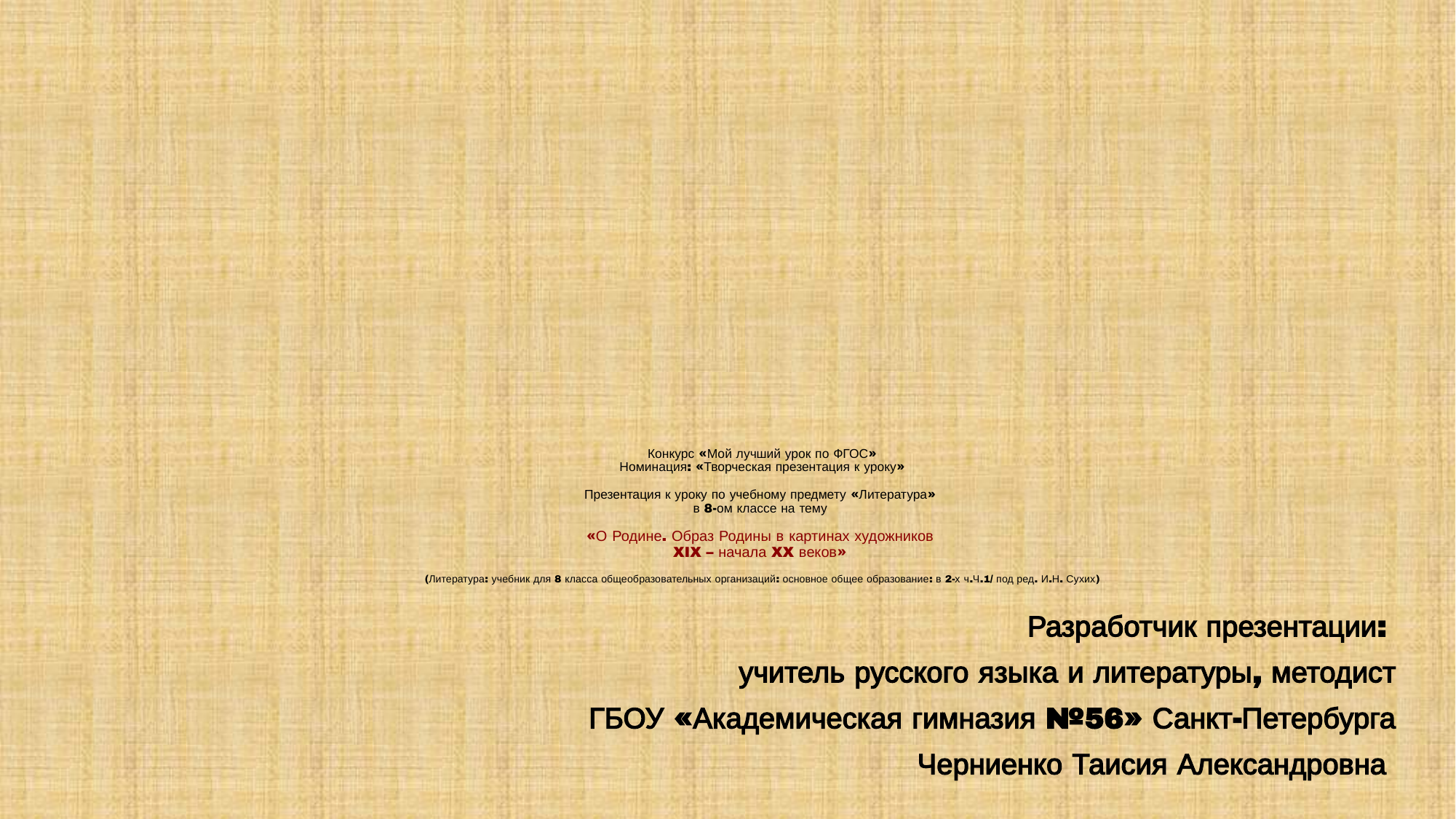

# Конкурс «Мой лучший урок по ФГОС» Номинация: «Творческая презентация к уроку» Презентация к уроку по учебному предмету «Литература» в 8-ом классе на тему «О Родине. Образ Родины в картинах художников XIX – начала XX веков» (Литература: учебник для 8 класса общеобразовательных организаций: основное общее образование: в 2-х ч.Ч.1/ под ред. И.Н. Сухих)
Разработчик презентации:
учитель русского языка и литературы, методист
ГБОУ «Академическая гимназия №56» Санкт-Петербурга
Черниенко Таисия Александровна